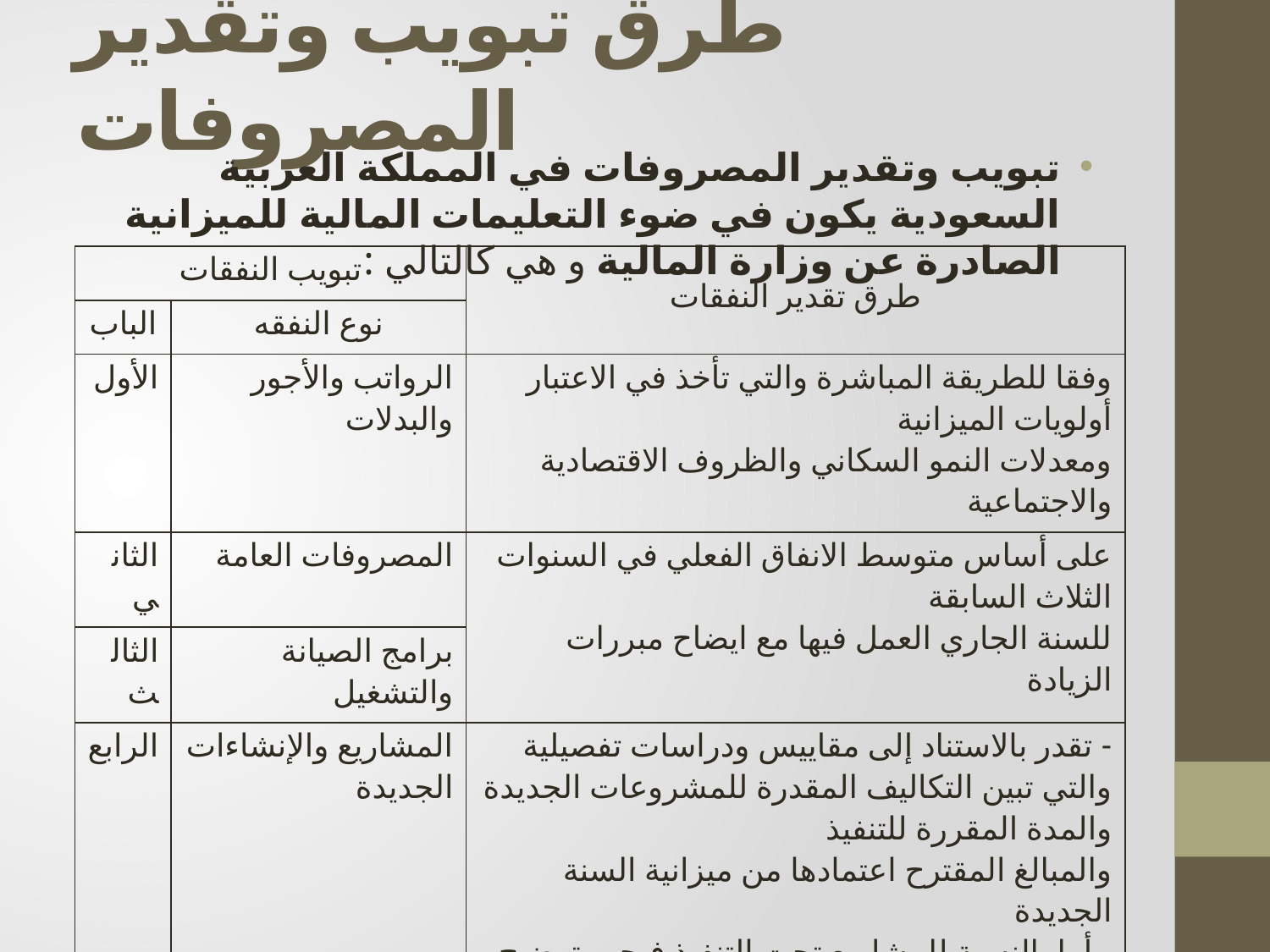

# طرق تبويب وتقدير المصروفات
تبويب وتقدير المصروفات في المملكة العربية السعودية يكون في ضوء التعليمات المالية للميزانية الصادرة عن وزارة المالية و هي كالتالي :

| تبويب النفقات |  | طرق تقدير النفقات |
| --- | --- | --- |
| الباب | نوع النفقه |  |
| الأول | الرواتب والأجور والبدلات | وفقا للطريقة المباشرة والتي تأخذ في الاعتبار أولويات الميزانية ومعدلات النمو السكاني والظروف الاقتصادية والاجتماعية |
| الثاني | المصروفات العامة | على أساس متوسط الانفاق الفعلي في السنوات الثلاث السابقة للسنة الجاري العمل فيها مع ايضاح مبررات الزيادة |
| الثالث | برامج الصيانة والتشغيل |  |
| الرابع | المشاريع والإنشاءات الجديدة | - تقدر بالاستناد إلى مقاييس ودراسات تفصيلية والتي تبين التكاليف المقدرة للمشروعات الجديدة والمدة المقررة للتنفيذ والمبالغ المقترح اعتمادها من ميزانية السنة الجديدة - أما بالنسبة للمشاريع تحت التنفيذ فيجب توضيح الوضع المالي في السنوات السابقة وحركة الصرف خلال السنة الحالية والوضع المالي للسنة المقبلة ثم يتم توزيع الباقي من التكاليف على السنوات التالية |